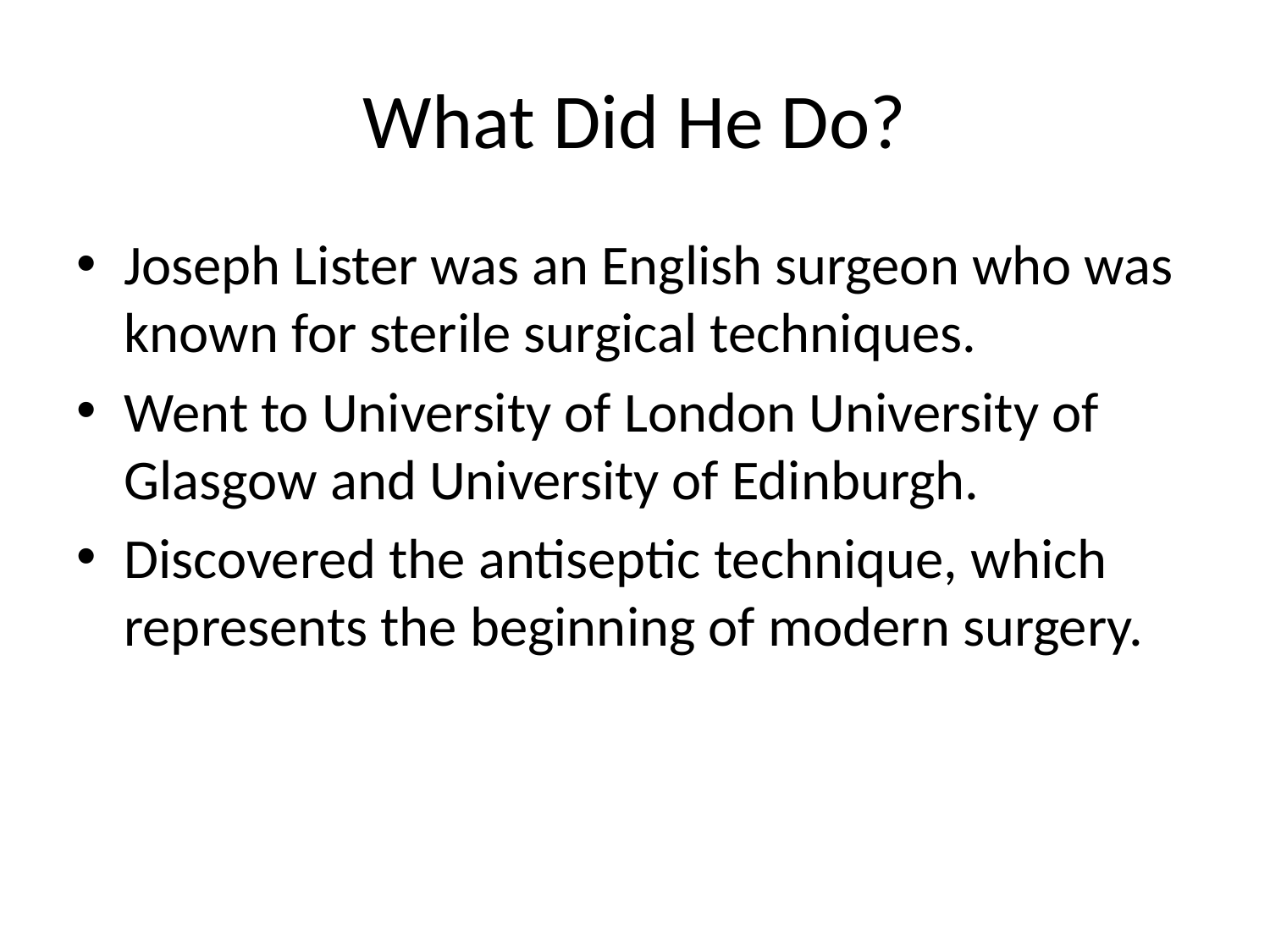

# What Did He Do?
Joseph Lister was an English surgeon who was known for sterile surgical techniques.
Went to University of London University of Glasgow and University of Edinburgh.
Discovered the antiseptic technique, which represents the beginning of modern surgery.